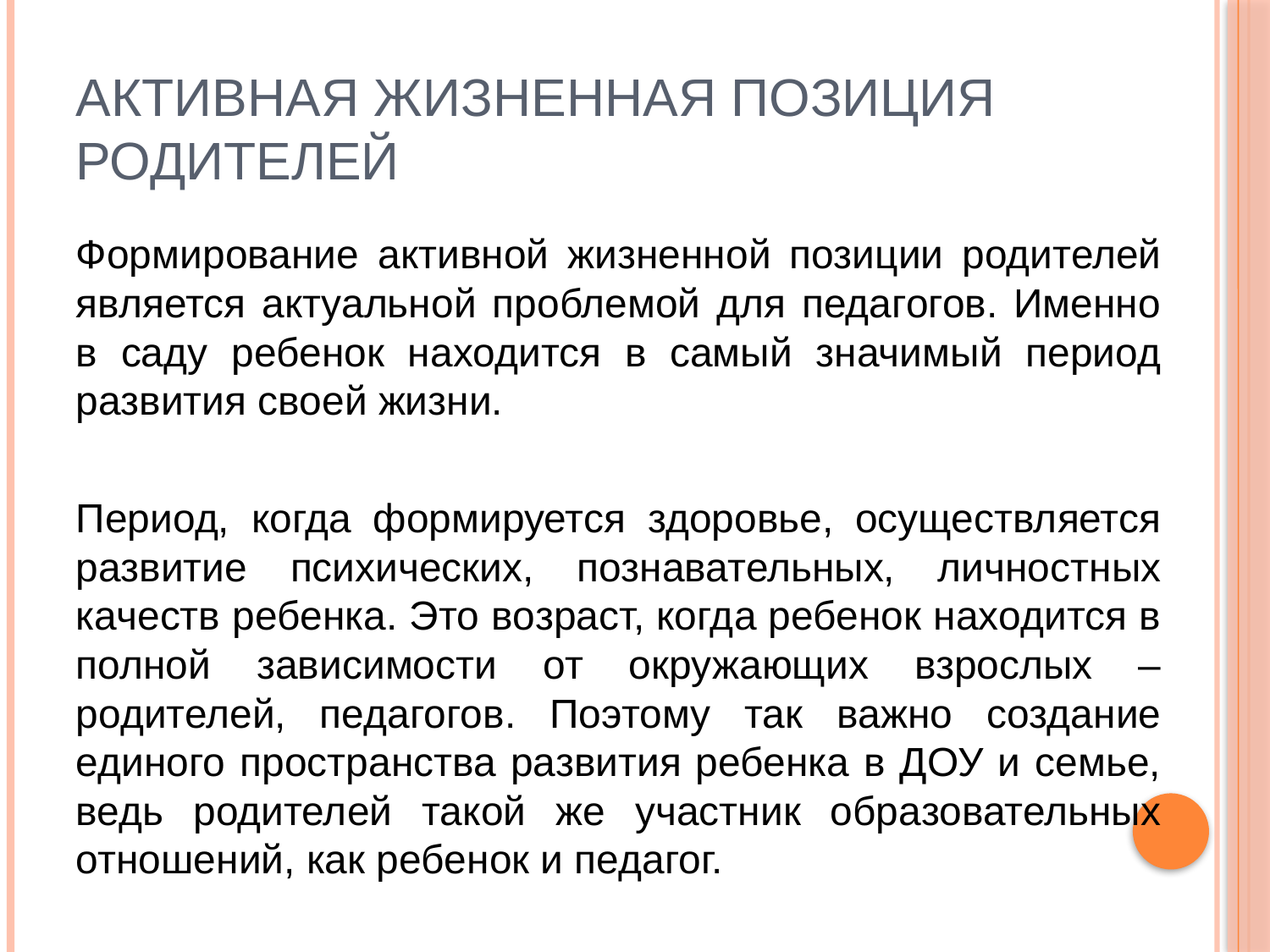

# Активная жизненная позиция родителей
Формирование активной жизненной позиции родителей является актуальной проблемой для педагогов. Именно в саду ребенок находится в самый значимый период развития своей жизни.

Период, когда формируется здоровье, осуществляется развитие психических, познавательных, личностных качеств ребенка. Это возраст, когда ребенок находится в полной зависимости от окружающих взрослых – родителей, педагогов. Поэтому так важно создание единого пространства развития ребенка в ДОУ и семье, ведь родителей такой же участник образовательных отношений, как ребенок и педагог.